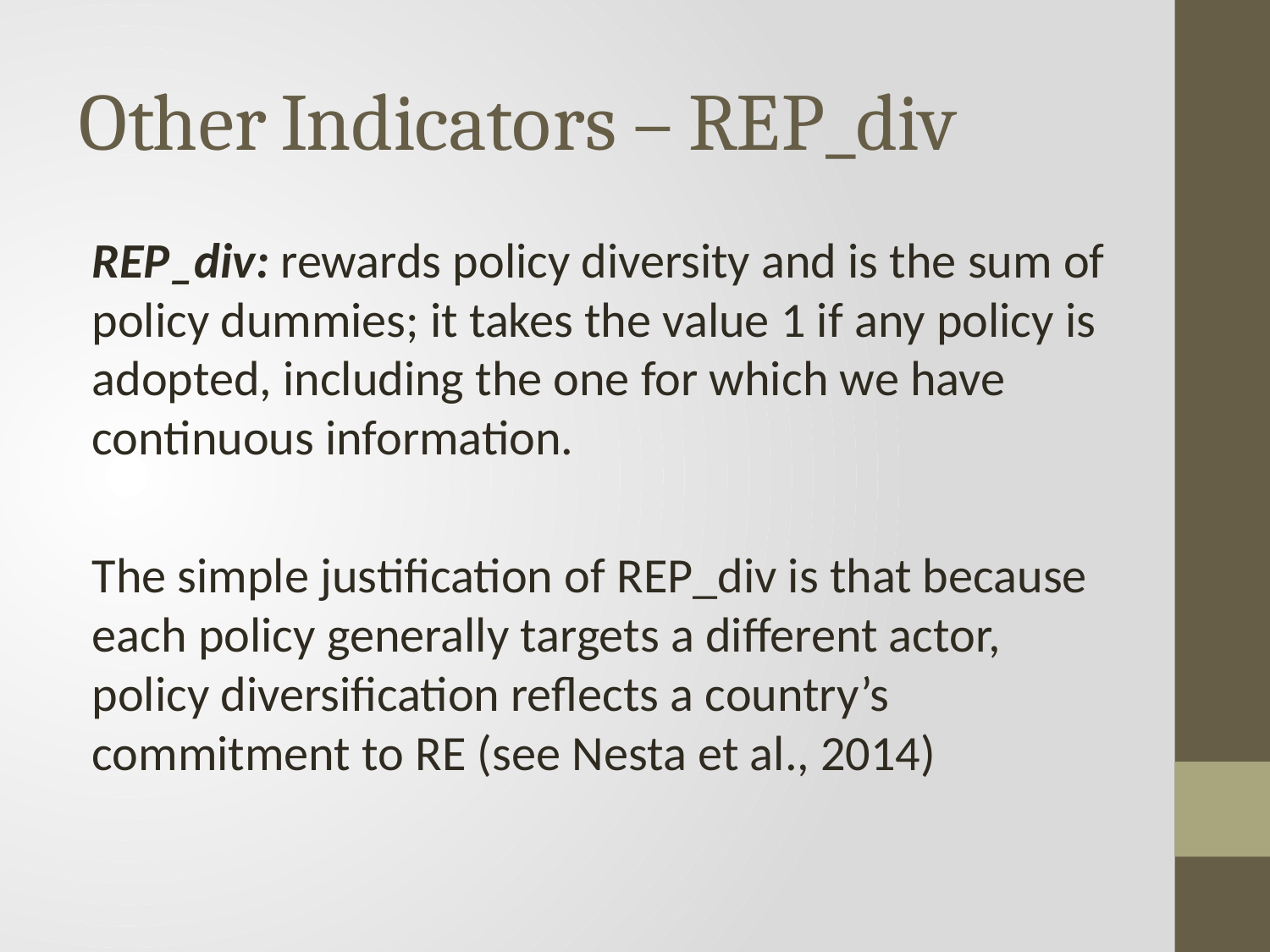

# Other Indicators – REP_div
REP_div: rewards policy diversity and is the sum of policy dummies; it takes the value 1 if any policy is adopted, including the one for which we have continuous information.

The simple justification of REP_div is that because each policy generally targets a different actor, policy diversification reflects a country’s commitment to RE (see Nesta et al., 2014)